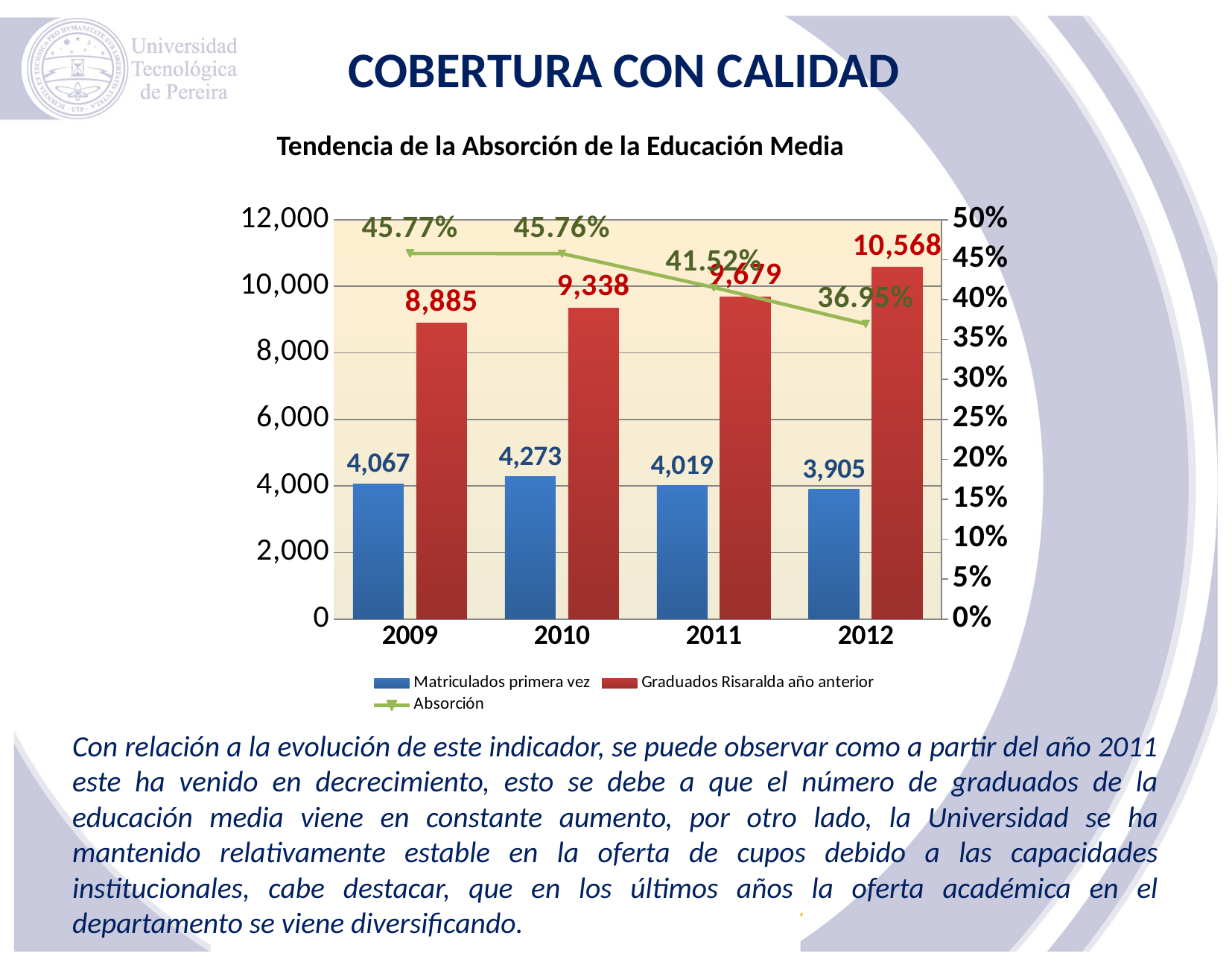

COBERTURA CON CALIDAD
Tendencia de la Absorción de la Educación Media

### Chart

| Category | Matriculados primera vez | Graduados Risaralda año anterior | Absorción |
|---|---|---|---|
| 2009 | 4067.0 | 8885.0 | 0.4577377602701182 |
| 2010 | 4273.0 | 9338.0 | 0.45759263225530095 |
| 2011 | 4019.0 | 9679.0 | 0.4152288459551609 |
| 2012 | 3905.0 | 10568.0 | 0.36951173353520084 |
Con relación a la evolución de este indicador, se puede observar como a partir del año 2011 este ha venido en decrecimiento, esto se debe a que el número de graduados de la educación media viene en constante aumento, por otro lado, la Universidad se ha mantenido relativamente estable en la oferta de cupos debido a las capacidades institucionales, cabe destacar, que en los últimos años la oferta académica en el departamento se viene diversificando.